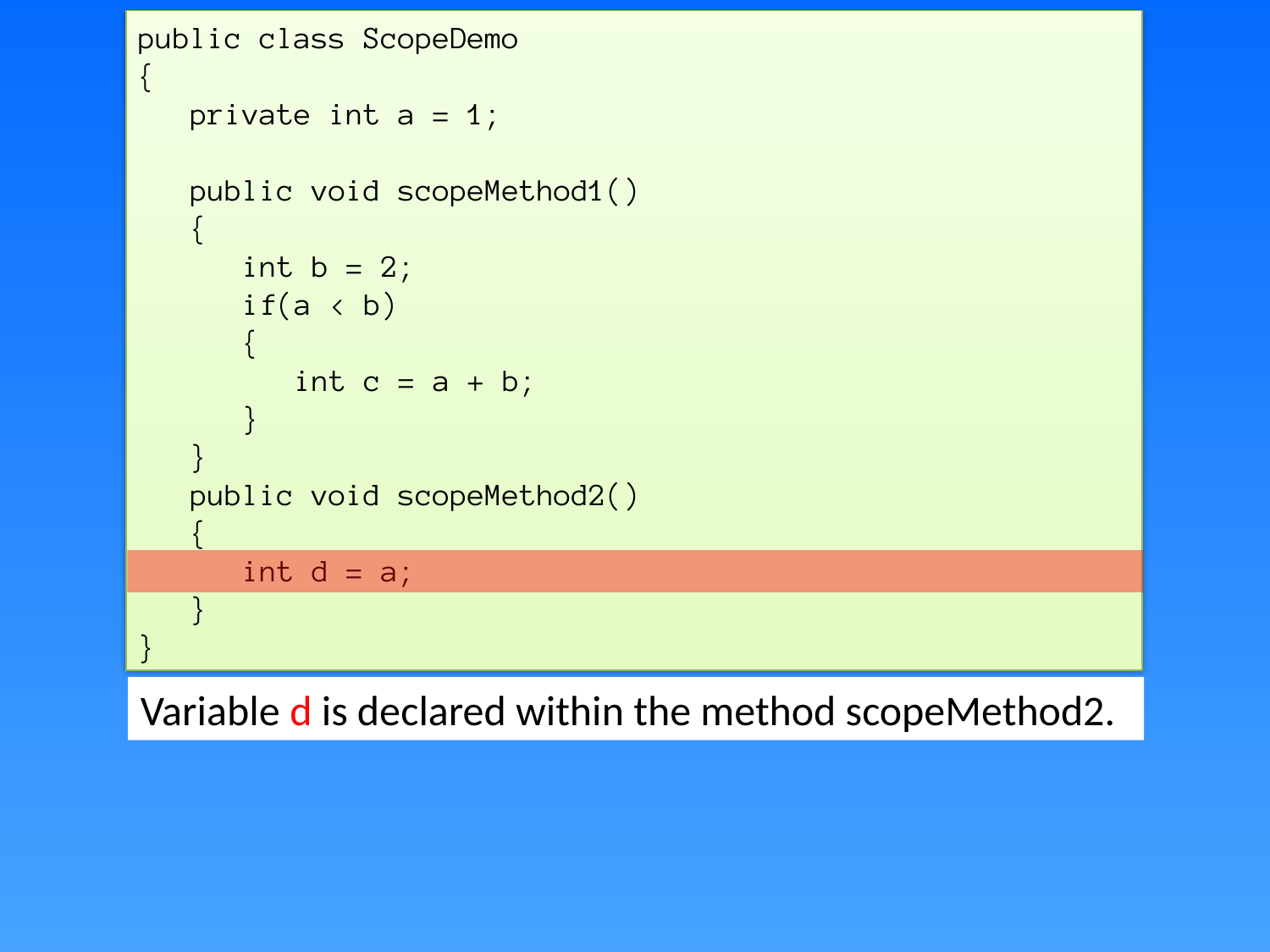

public class ScopeDemo
{
   private int a = 1;

   public void scopeMethod1()
   {
      int b = 2;
      if(a < b)
      {
         int c = a + b;
      }
   }
   public void scopeMethod2()
   {
      int d = a;
   }
}

Variable d is declared within the method scopeMethod2.